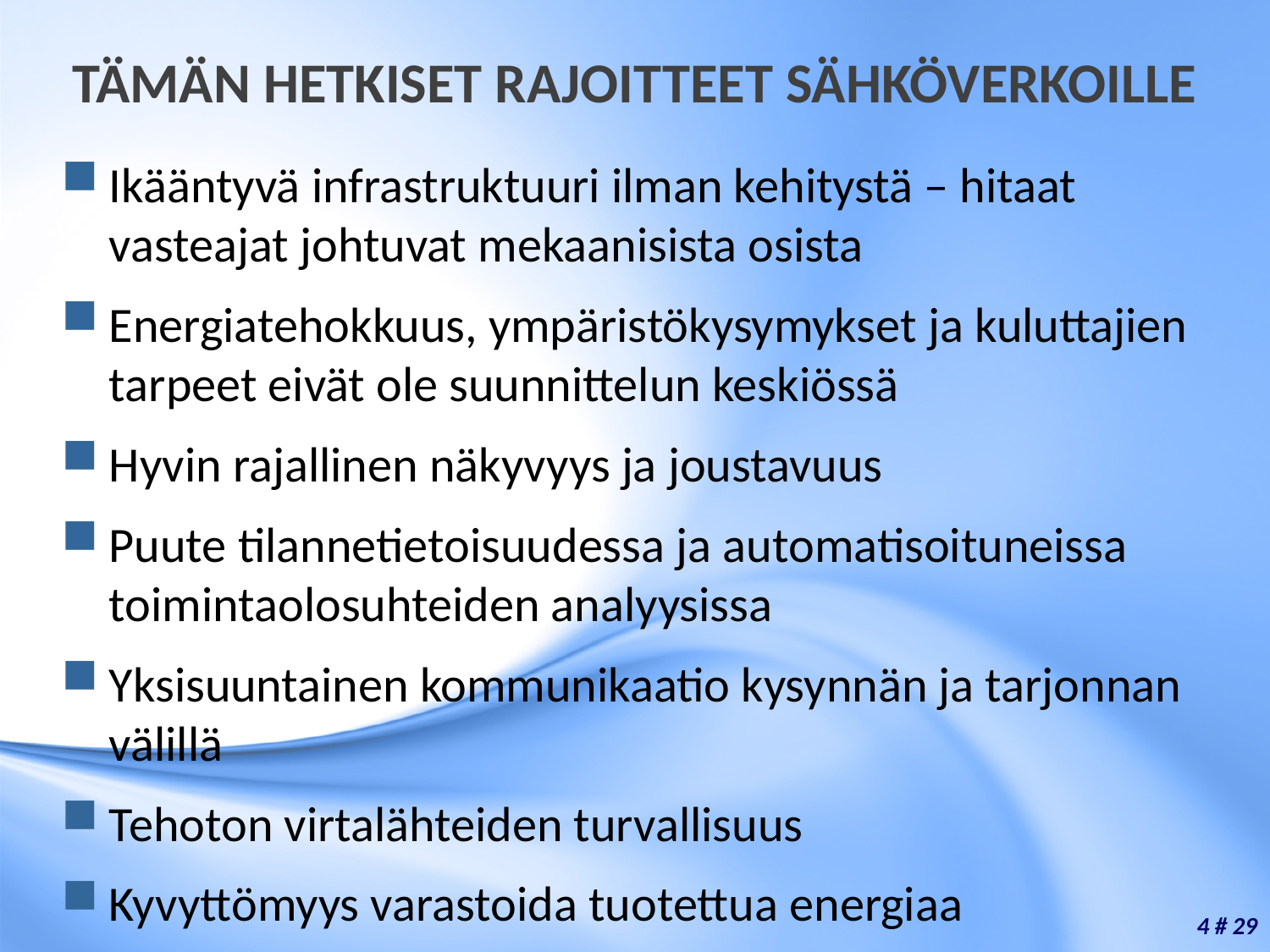

# TÄMÄN HETKISET RAJOITTEET SÄHKÖVERKOILLE
Ikääntyvä infrastruktuuri ilman kehitystä – hitaat vasteajat johtuvat mekaanisista osista
Energiatehokkuus, ympäristökysymykset ja kuluttajien tarpeet eivät ole suunnittelun keskiössä
Hyvin rajallinen näkyvyys ja joustavuus
Puute tilannetietoisuudessa ja automatisoituneissa toimintaolosuhteiden analyysissa
Yksisuuntainen kommunikaatio kysynnän ja tarjonnan välillä
Tehoton virtalähteiden turvallisuus
Kyvyttömyys varastoida tuotettua energiaa

4 # 29